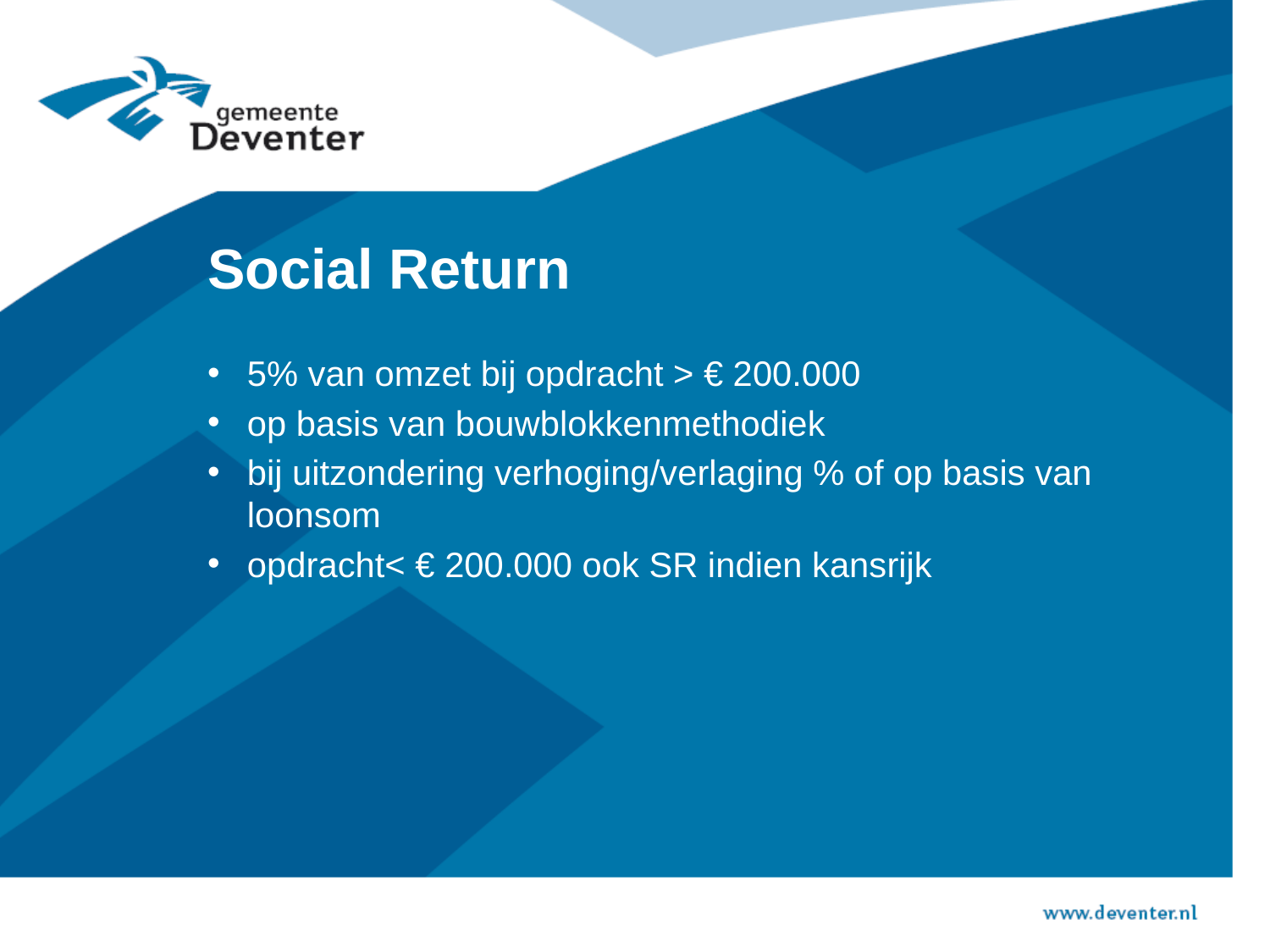

Social Return

5% van omzet bij opdracht > € 200.000
op basis van bouwblokkenmethodiek
bij uitzondering verhoging/verlaging % of op basis van loonsom
opdracht< € 200.000 ook SR indien kansrijk